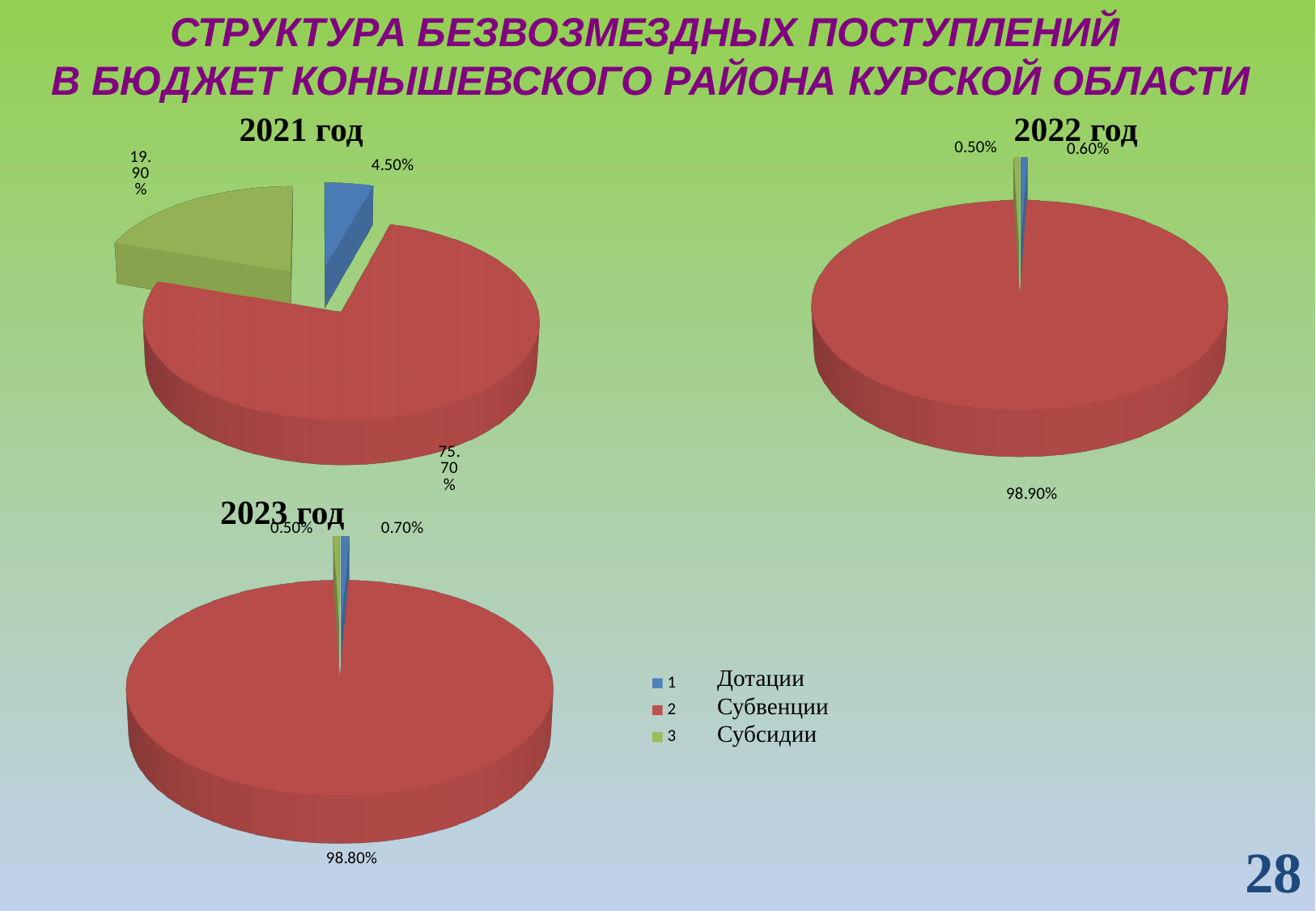

СТРУКТУРА БЕЗВОЗМЕЗДНЫХ ПОСТУПЛЕНИЙ
В БЮДЖЕТ КОНЫШЕВСКОГО РАЙОНА КУРСКОЙ ОБЛАСТИ

[unsupported chart]

2021 год
2022 год

[unsupported chart]

[unsupported chart]

2023 год

[unsupported chart]

[unsupported chart]

Дотации
Субвенции
Субсидии
28